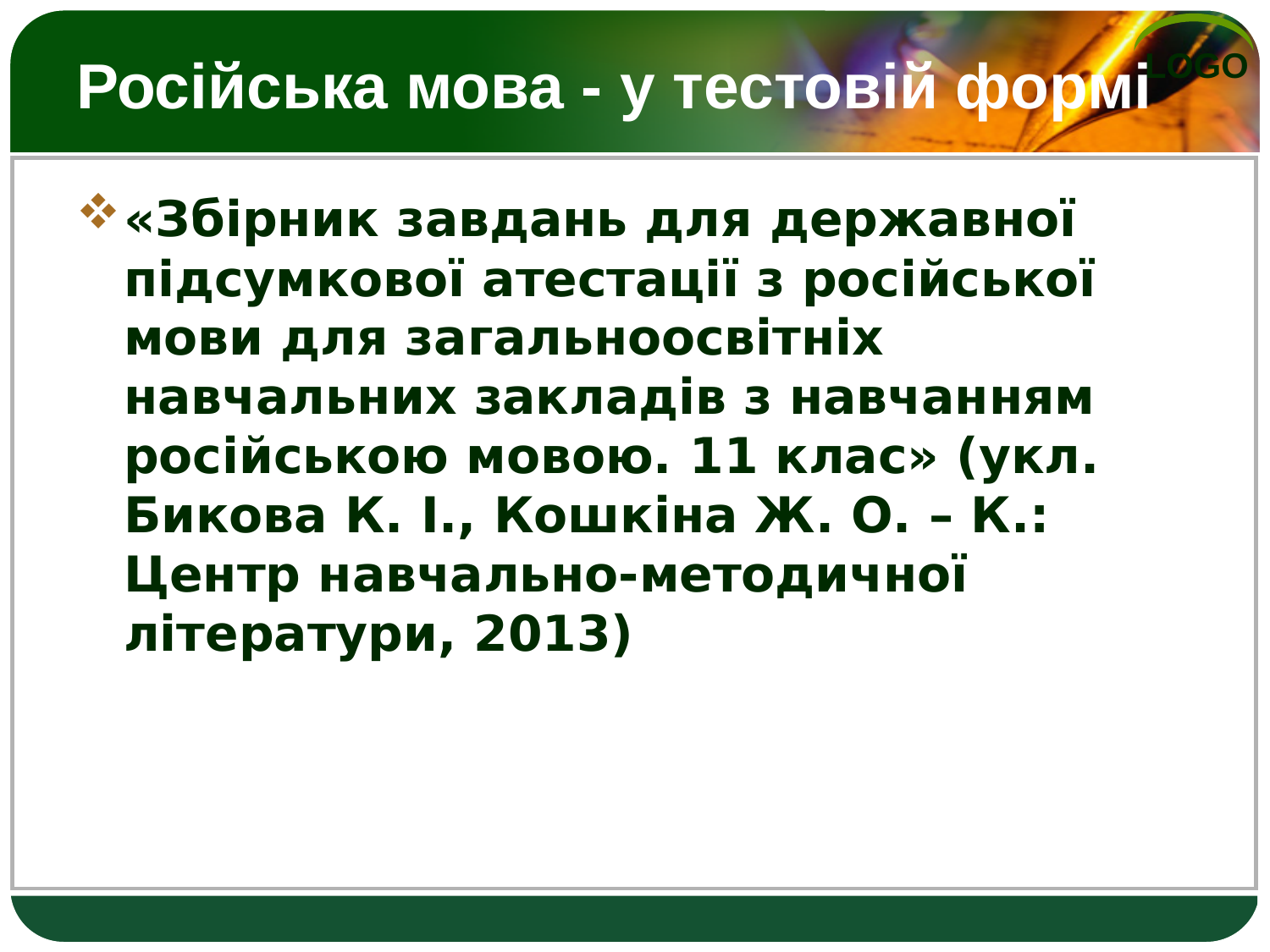

# Російська мова - у тестовій формі
«Збірник завдань для державної підсумкової атестації з російської мови для загальноосвітніх навчальних закладів з навчанням російською мовою. 11 клас» (укл. Бикова К. І., Кошкіна Ж. О. – К.: Центр навчально-методичної літератури, 2013)